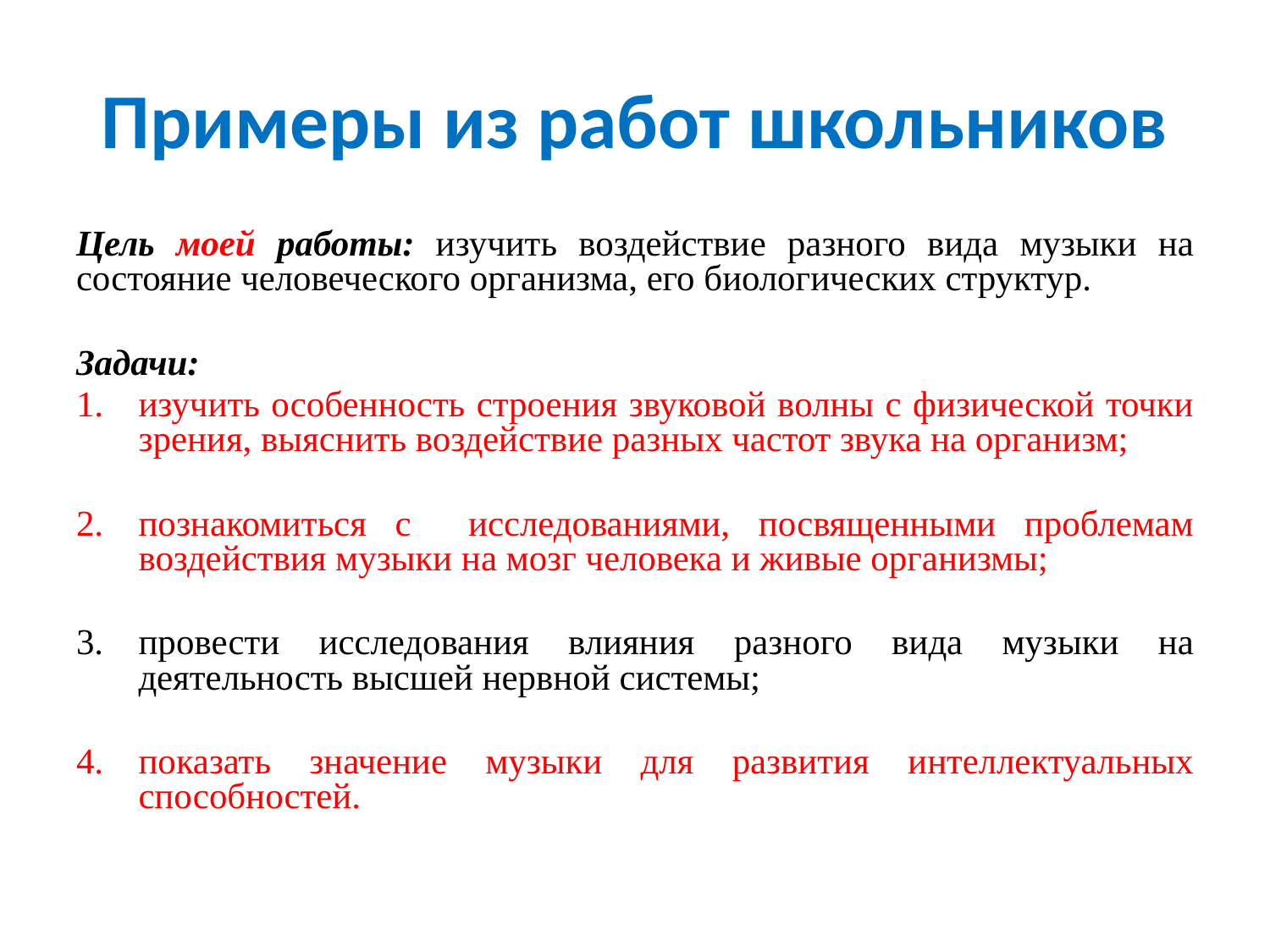

# Примеры из работ школьников
Цель моей работы: изучить воздействие разного вида музыки на состояние человеческого организма, его биологических структур.

Задачи:
изучить особенность строения звуковой волны с физической точки зрения, выяснить воздействие разных частот звука на организм;

познакомиться с  исследованиями, посвященными проблемам воздействия музыки на мозг человека и живые организмы;

провести исследования влияния разного вида музыки на деятельность высшей нервной системы;

показать значение музыки для развития интеллектуальных способностей.